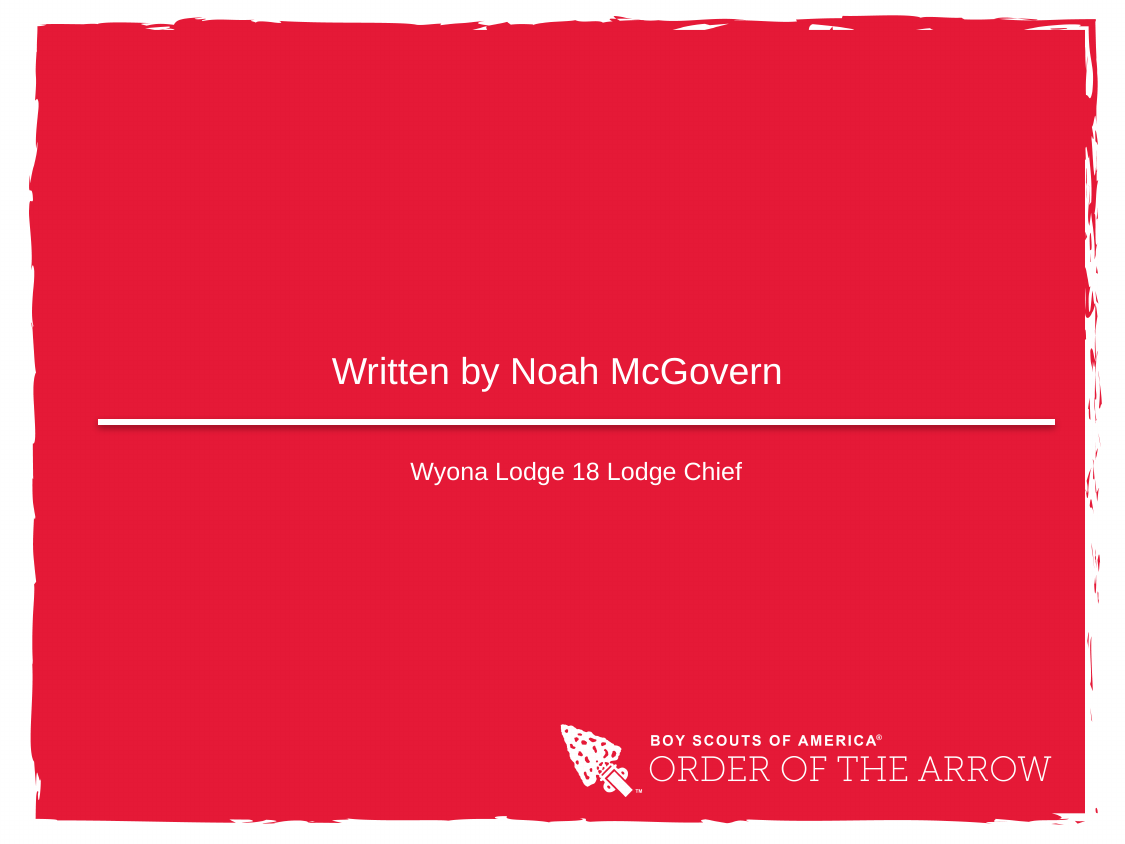

# Written by Noah McGovern
Wyona Lodge 18 Lodge Chief